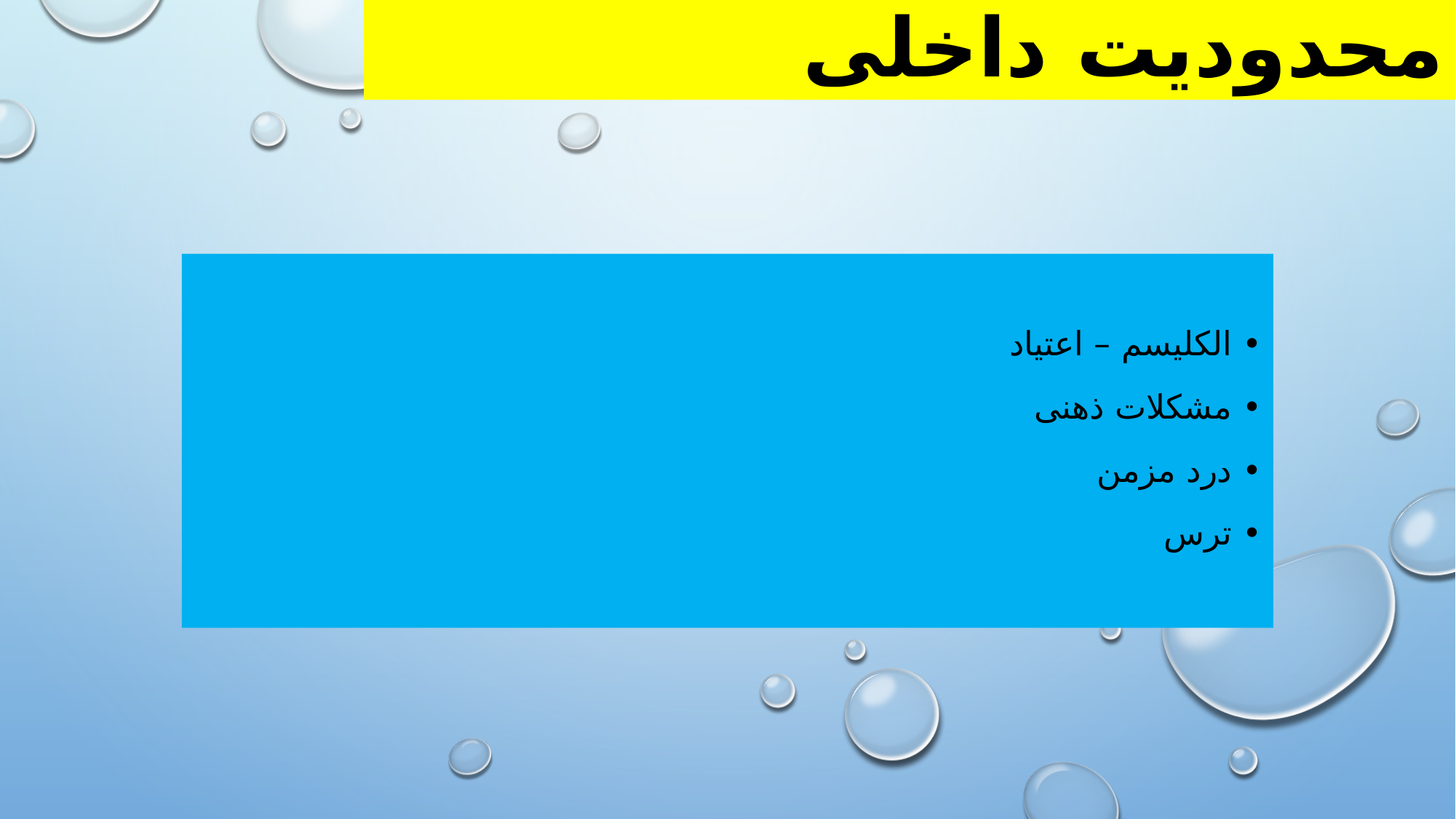

# محدودیت داخلی

• الکلیسم – اعتیاد
• مشکلات ذهنی
• درد مزمن
• ترس